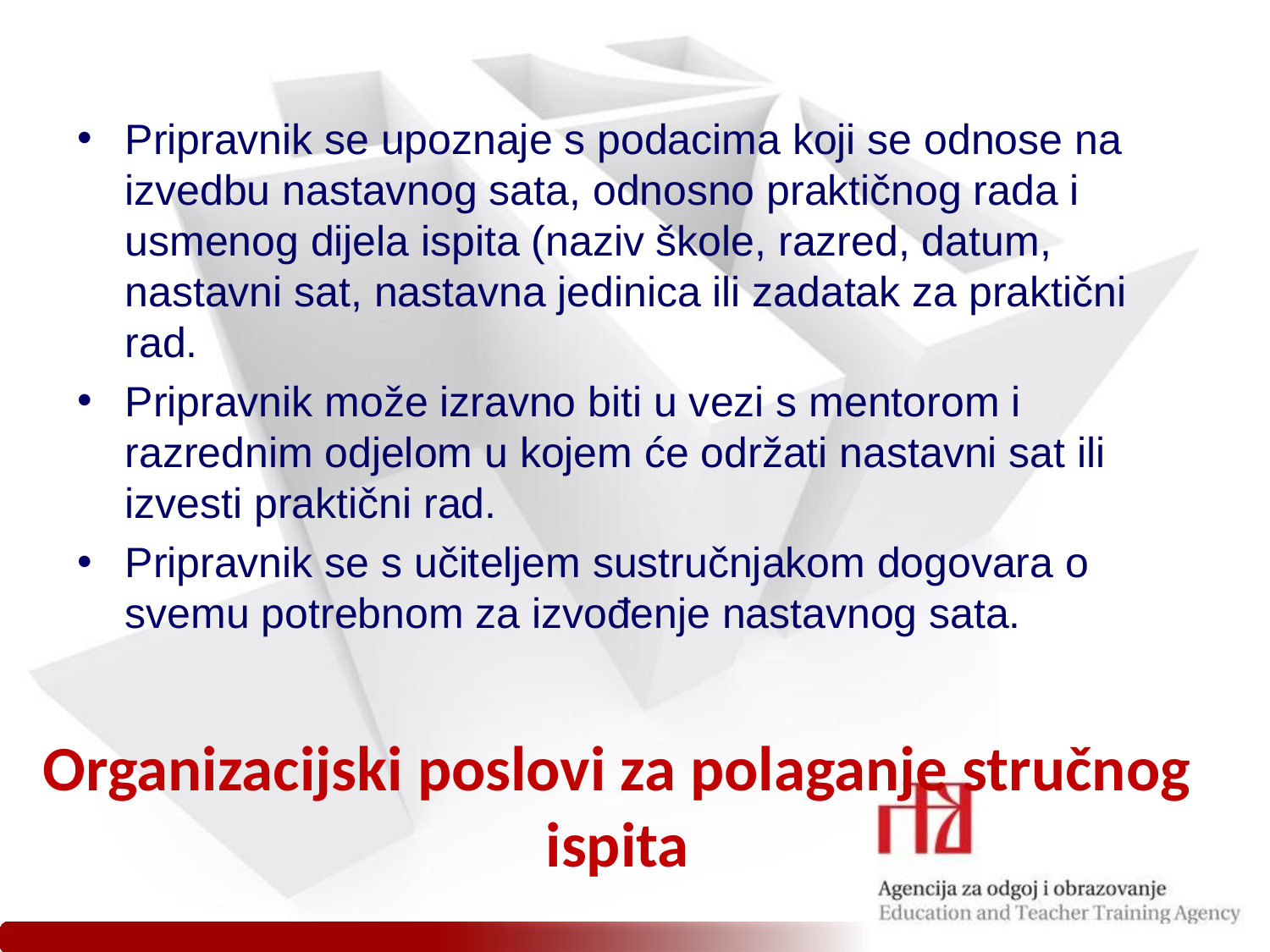

Pripravnik se upoznaje s podacima koji se odnose na izvedbu nastavnog sata, odnosno praktičnog rada i usmenog dijela ispita (naziv škole, razred, datum, nastavni sat, nastavna jedinica ili zadatak za praktični rad.
Pripravnik može izravno biti u vezi s mentorom i razrednim odjelom u kojem će održati nastavni sat ili izvesti praktični rad.
Pripravnik se s učiteljem sustručnjakom dogovara o svemu potrebnom za izvođenje nastavnog sata.
# Organizacijski poslovi za polaganje stručnog ispita